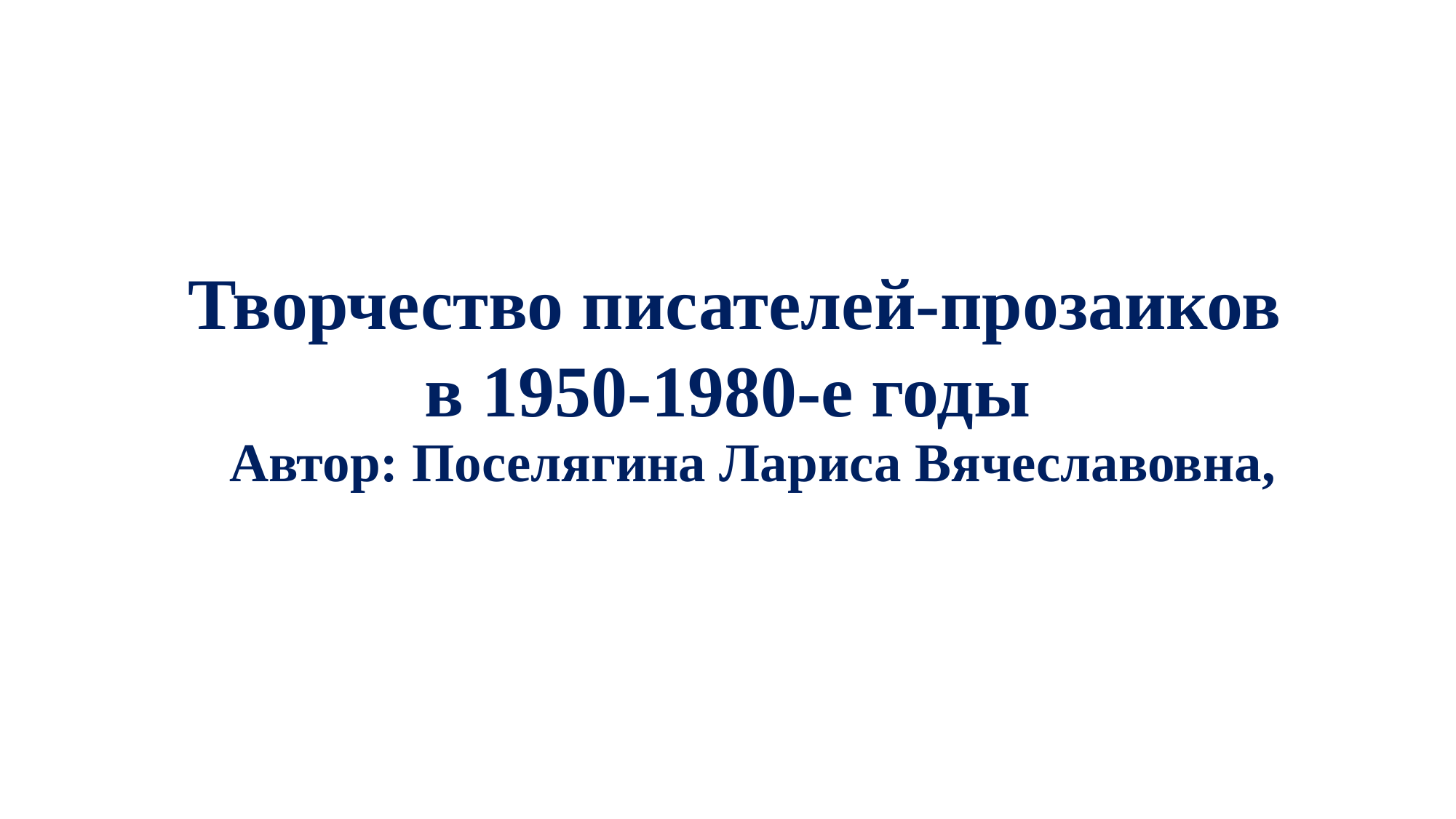

Творчество писателей-прозаиков
в 1950-1980-е годы
Автор: Поселягина Лариса Вячеславовна,
Электронная информационная образовательная среда